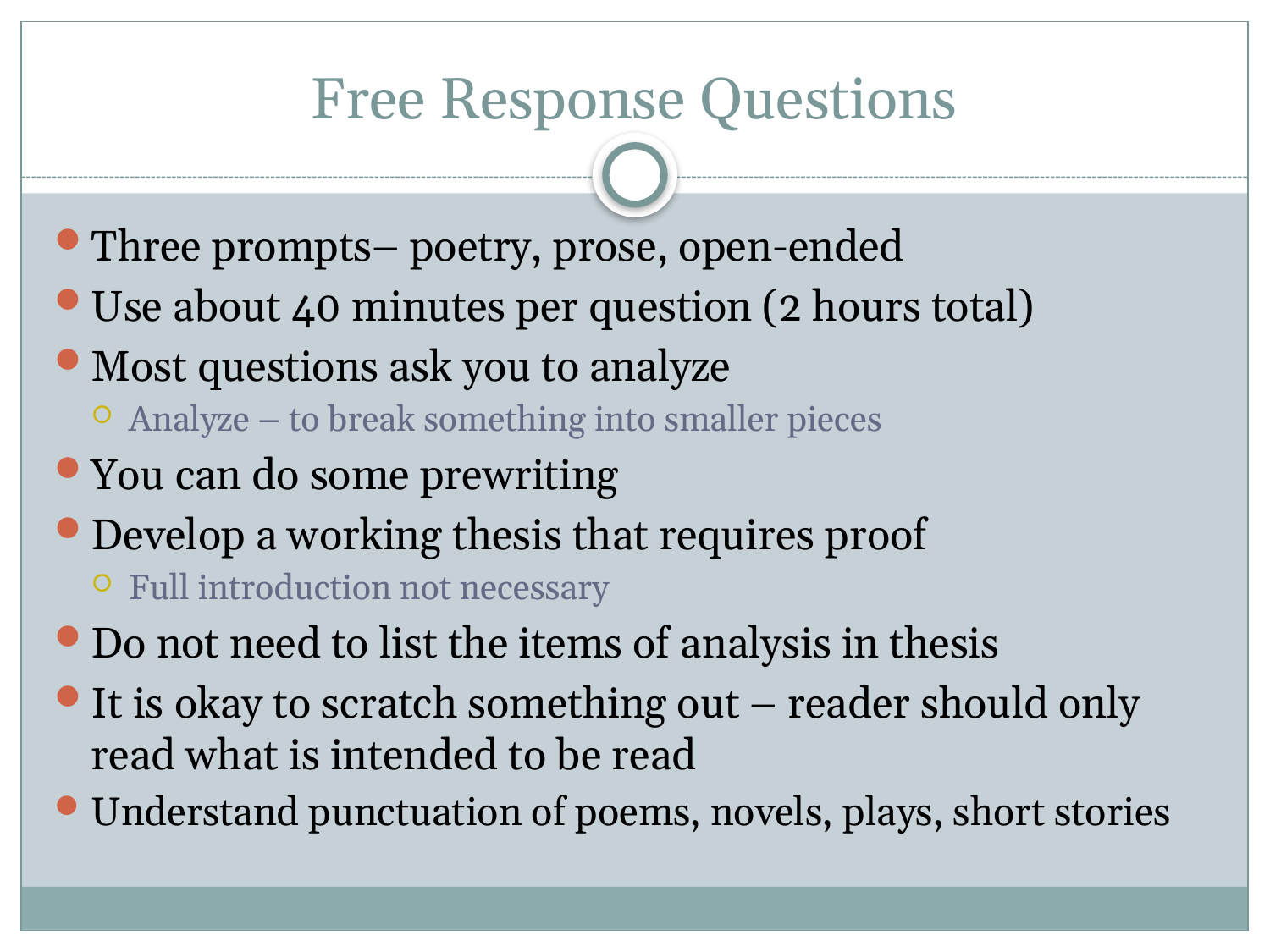

# Free Response Questions
Three prompts– poetry, prose, open-ended
Use about 40 minutes per question (2 hours total)
Most questions ask you to analyze
Analyze – to break something into smaller pieces
You can do some prewriting
Develop a working thesis that requires proof
Full introduction not necessary
Do not need to list the items of analysis in thesis
It is okay to scratch something out – reader should only read what is intended to be read
Understand punctuation of poems, novels, plays, short stories